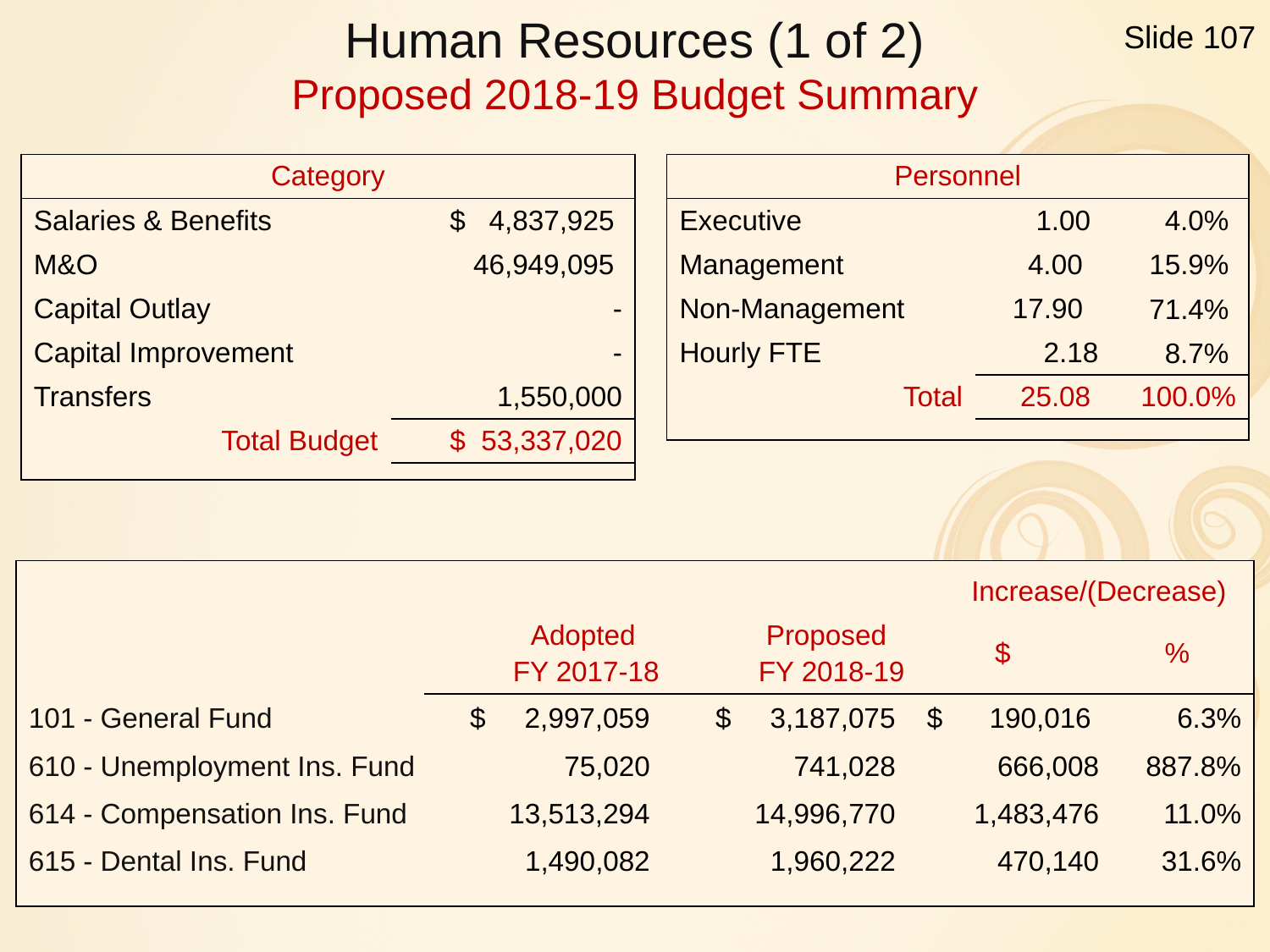

Slide 107
# Human Resources (1 of 2) Proposed 2018-19 Budget Summary
| Category |  |
| --- | --- |
| Salaries & Benefits | $ 4,837,925 |
| M&O | 46,949,095 |
| Capital Outlay | - |
| Capital Improvement | - |
| Transfers | 1,550,000 |
| Total Budget | $ 53,337,020 |
|  |  |
| Personnel |  |  |
| --- | --- | --- |
| Executive | 1.00 | 4.0% |
| Management | 4.00 | 15.9% |
| Non-Management | 17.90 | 71.4% |
| Hourly FTE | 2.18 | 8.7% |
| Total | 25.08 | 100.0% |
|  |  |  |
|  | Adopted FY 2017-18 | Proposed FY 2018-19 | Increase/(Decrease) |  |
| --- | --- | --- | --- | --- |
|  |  |  | $ | % |
| 101 - General Fund | $ 2,997,059 | $ 3,187,075 | $ 190,016 | 6.3% |
| 610 - Unemployment Ins. Fund | 75,020 | 741,028 | 666,008 | 887.8% |
| 614 - Compensation Ins. Fund | 13,513,294 | 14,996,770 | 1,483,476 | 11.0% |
| 615 - Dental Ins. Fund | 1,490,082 | 1,960,222 | 470,140 | 31.6% |
|  |  |  |  |  |